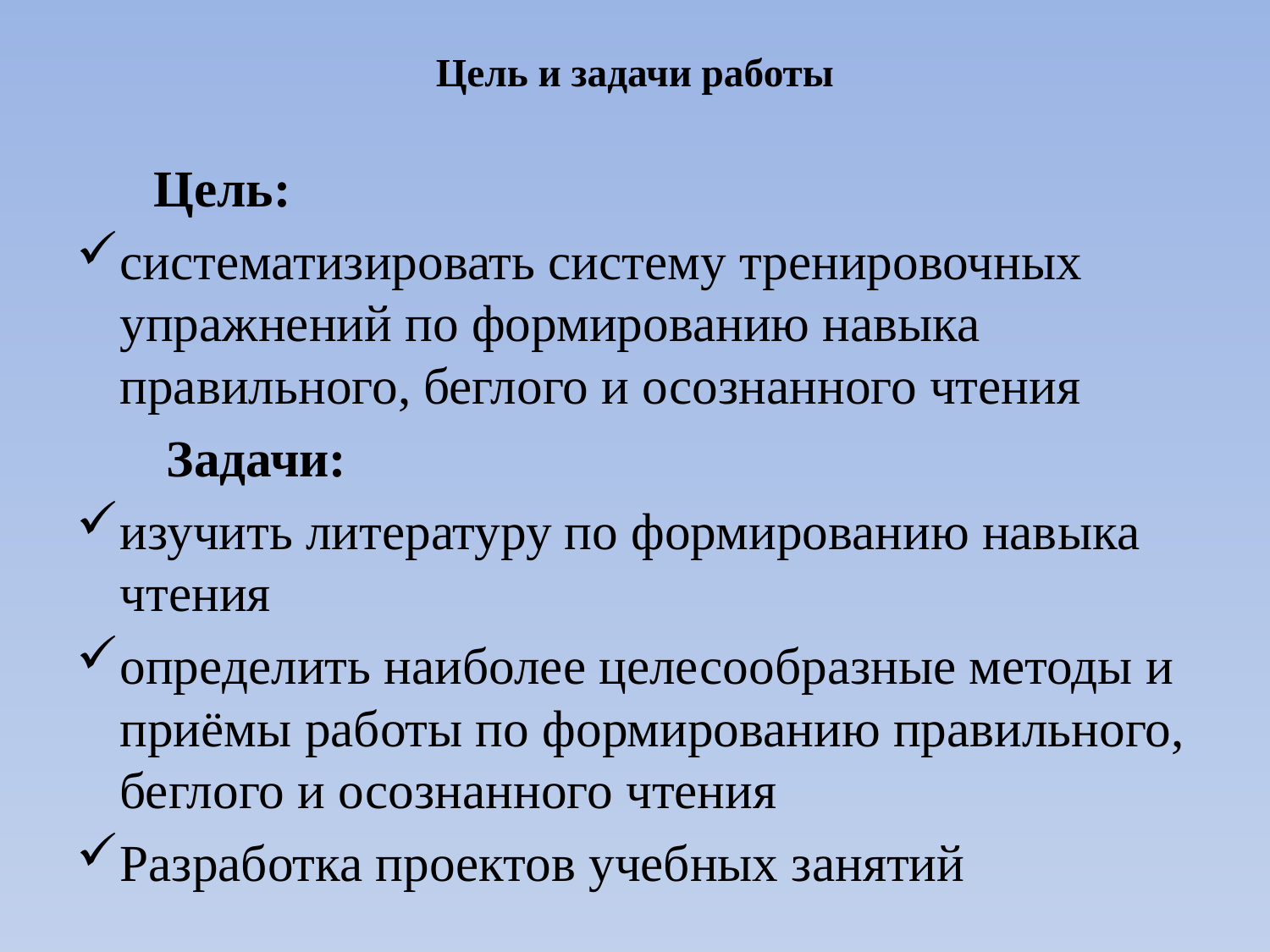

# Цель и задачи работы
      Цель:
систематизировать систему тренировочных упражнений по формированию навыка правильного, беглого и осознанного чтения
       Задачи:
изучить литературу по формированию навыка чтения
определить наиболее целесообразные методы и приёмы работы по формированию правильного, беглого и осознанного чтения
Разработка проектов учебных занятий